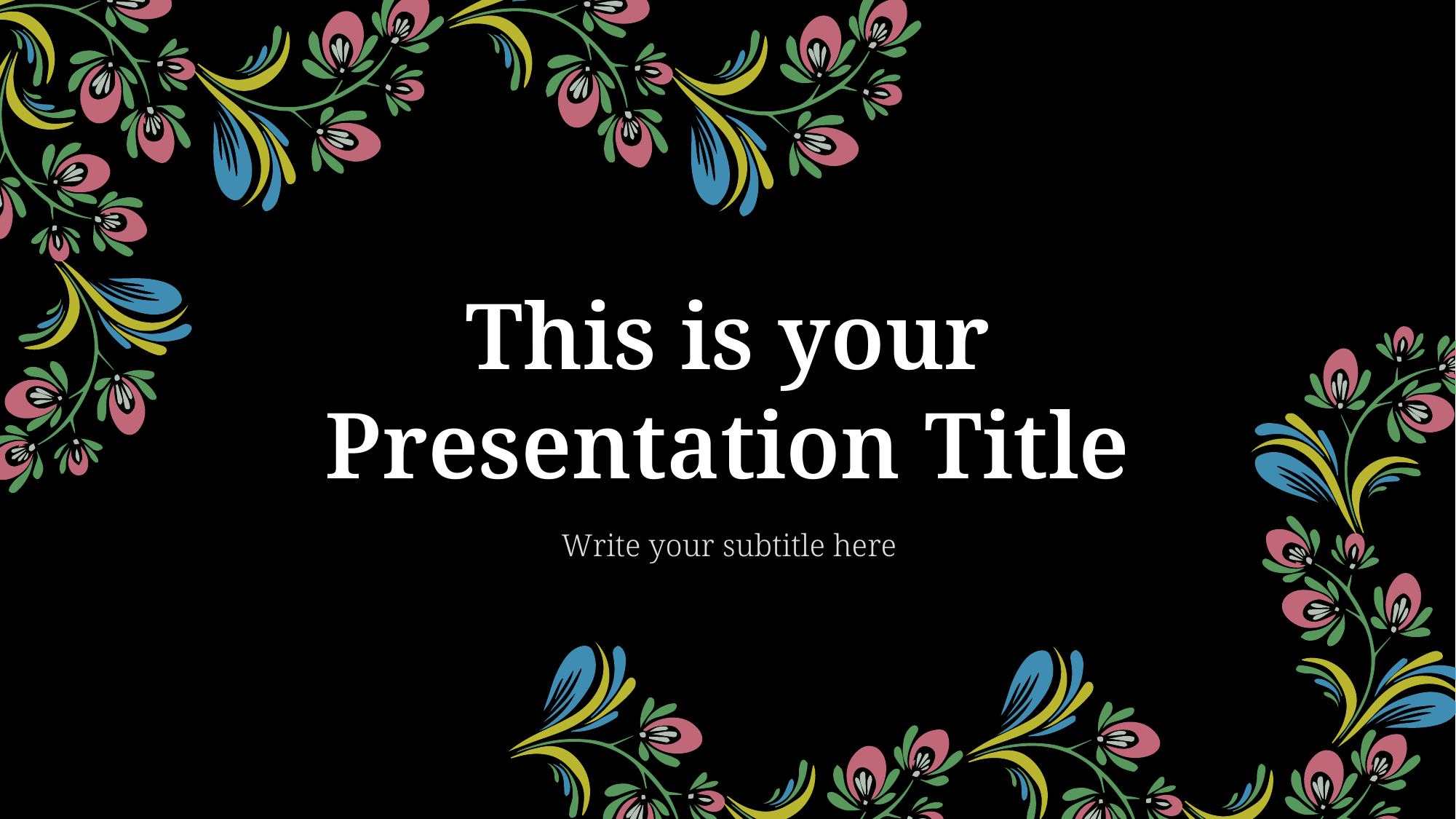

This is your
Presentation Title
Write your subtitle here